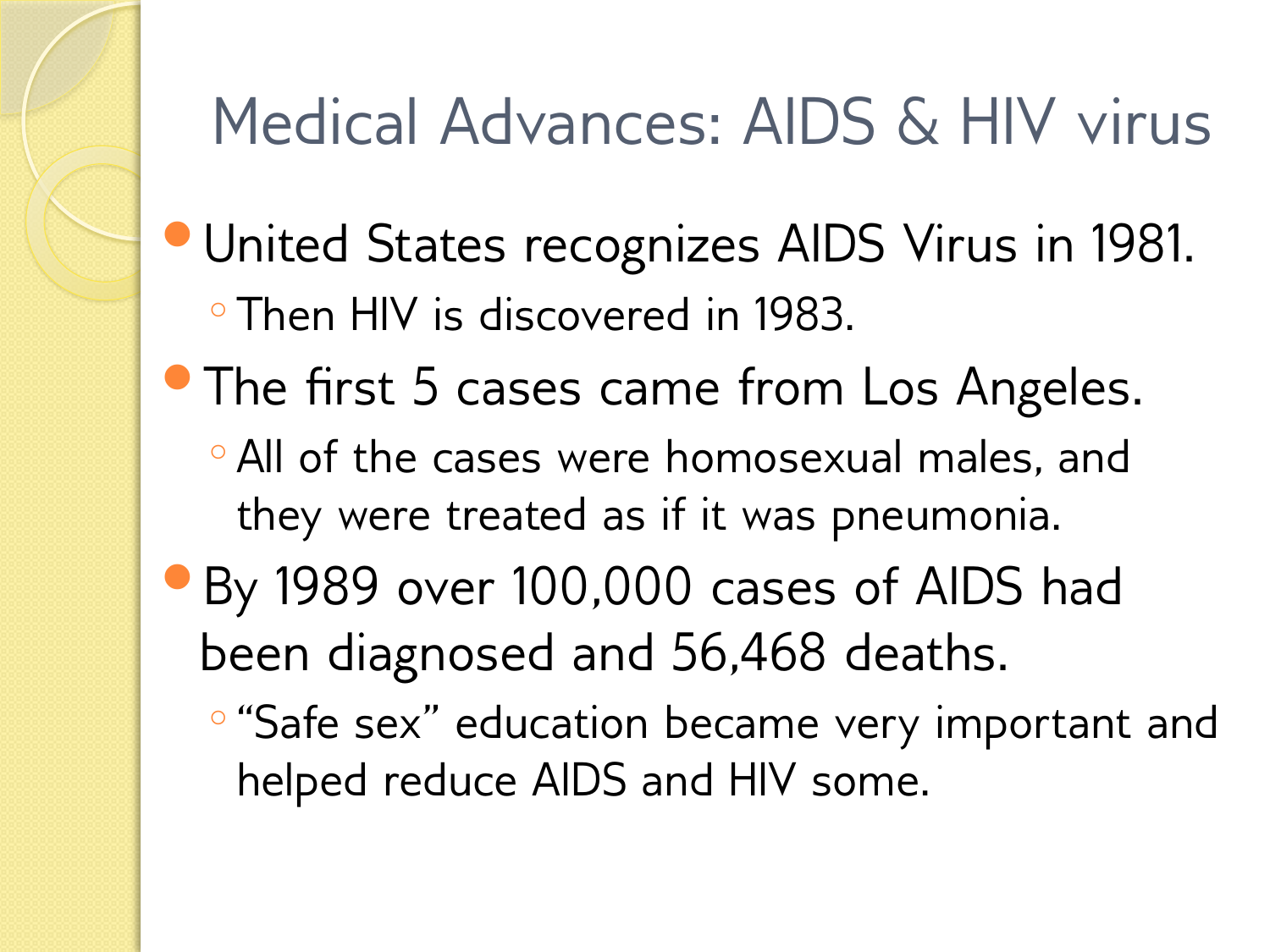

# Medical Advances: AIDS & HIV virus
United States recognizes AIDS Virus in 1981.
Then HIV is discovered in 1983.
The first 5 cases came from Los Angeles.
All of the cases were homosexual males, and they were treated as if it was pneumonia.
By 1989 over 100,000 cases of AIDS had been diagnosed and 56,468 deaths.
“Safe sex” education became very important and helped reduce AIDS and HIV some.